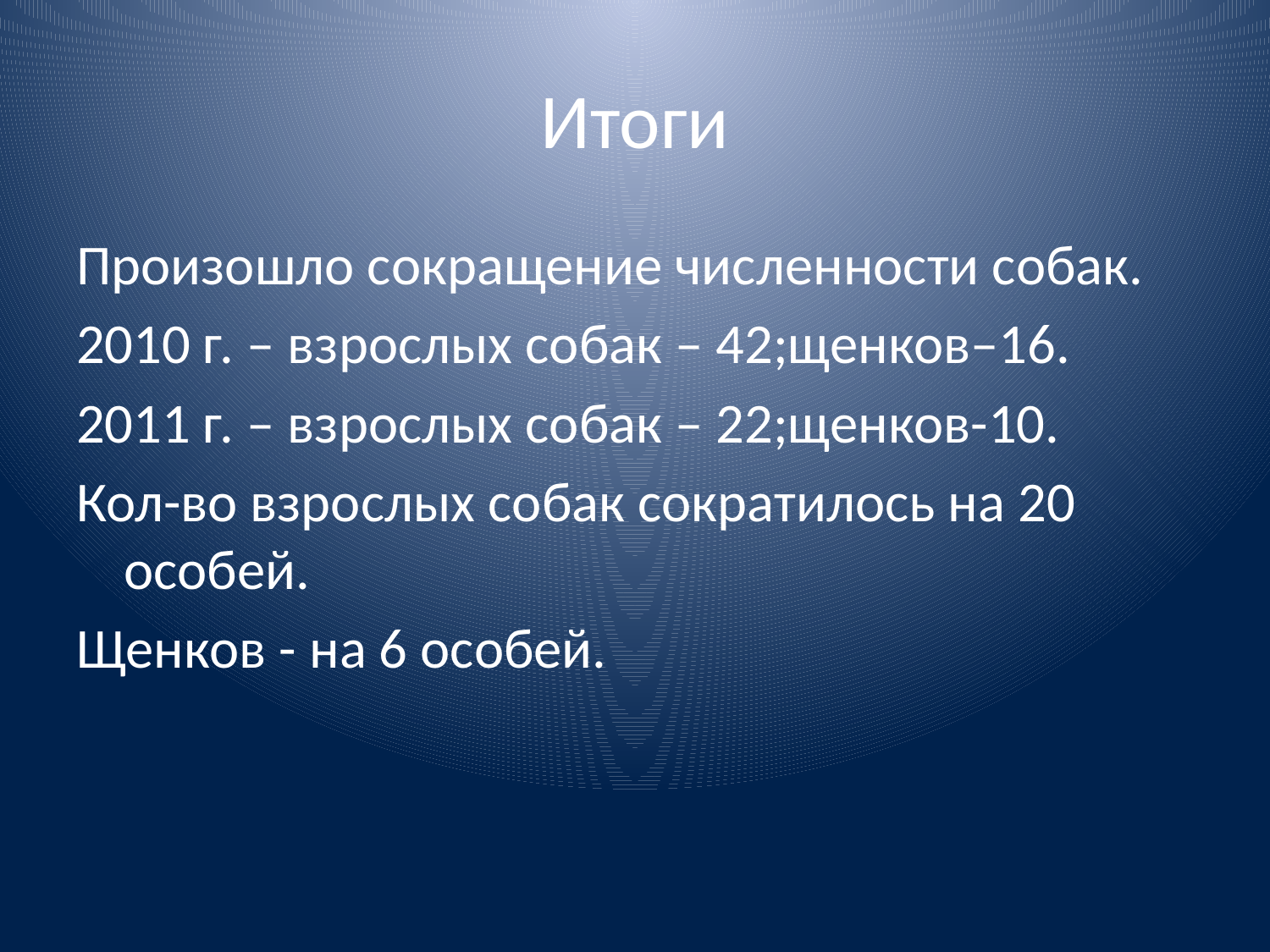

# Итоги
Произошло сокращение численности собак.
2010 г. – взрослых собак – 42;щенков–16.
2011 г. – взрослых собак – 22;щенков-10.
Кол-во взрослых собак сократилось на 20 особей.
Щенков - на 6 особей.